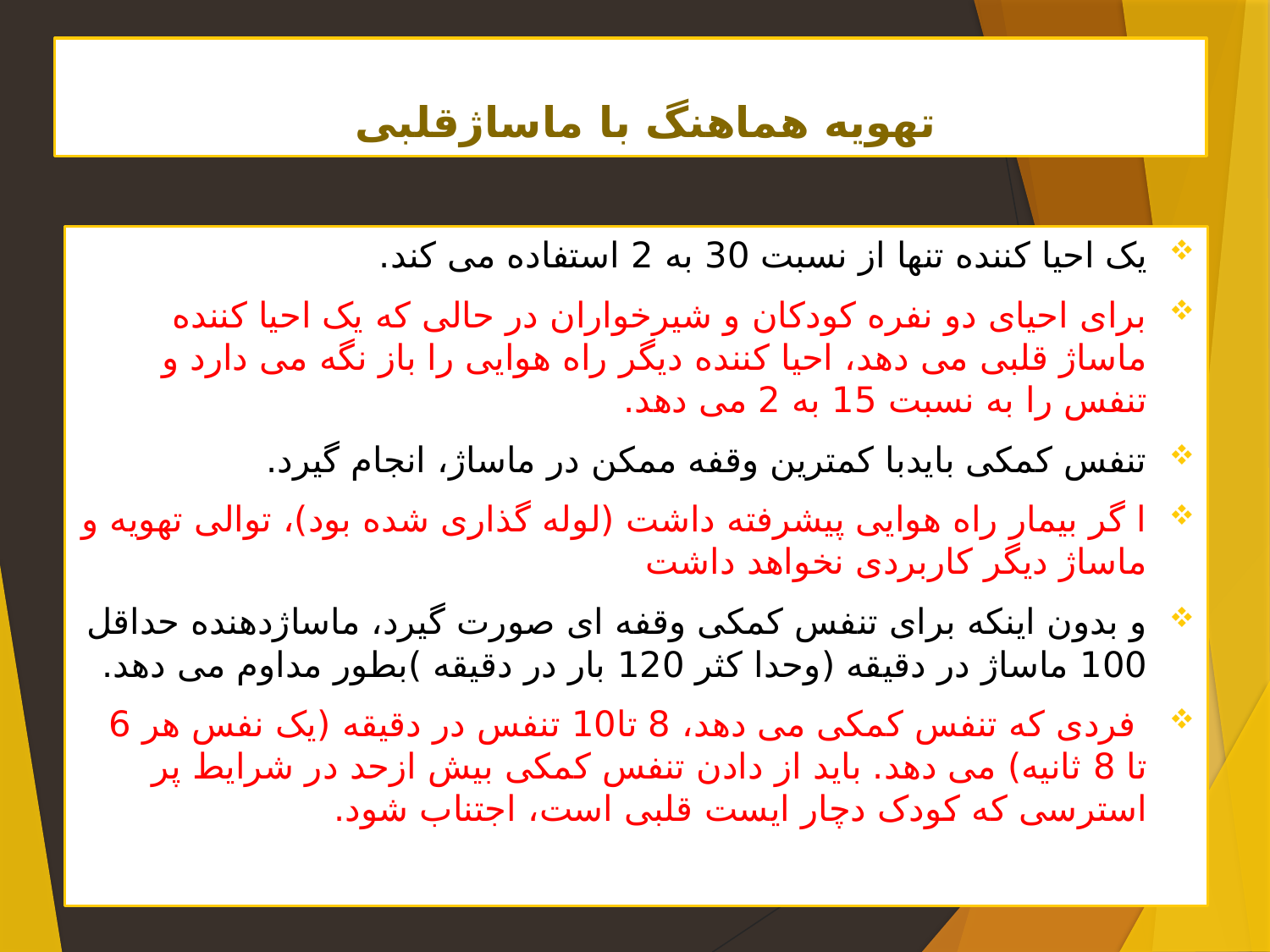

# تهویه هماهنگ با ماساژقلبی
یک احیا کننده تنها از نسبت 30 به 2 استفاده می کند.
برای احیای دو نفره کودکان و شیرخواران در حالی که یک احیا کننده ماساژ قلبی می دهد، احیا کننده دیگر راه هوایی را باز نگه می دارد و تنفس را به نسبت 15 به 2 می دهد.
تنفس کمکی بایدبا کمترین وقفه ممکن در ماساژ، انجام گیرد.
ا گر بیمار راه هوایی پیشرفته داشت (لوله گذاری شده بود)، توالی تهویه و ماساژ دیگر کاربردی نخواهد داشت
و بدون اینکه برای تنفس کمکی وقفه ای صورت گیرد، ماساژدهنده حداقل 100 ماساژ در دقیقه (وحدا کثر 120 بار در دقیقه )بطور مداوم می دهد.
 فردی که تنفس کمکی می دهد، 8 تا10 تنفس در دقیقه (یک نفس هر 6 تا 8 ثانیه) می دهد. باید از دادن تنفس کمکی بیش ازحد در شرایط پر استرسی که کودک دچار ایست قلبی است، اجتناب شود.